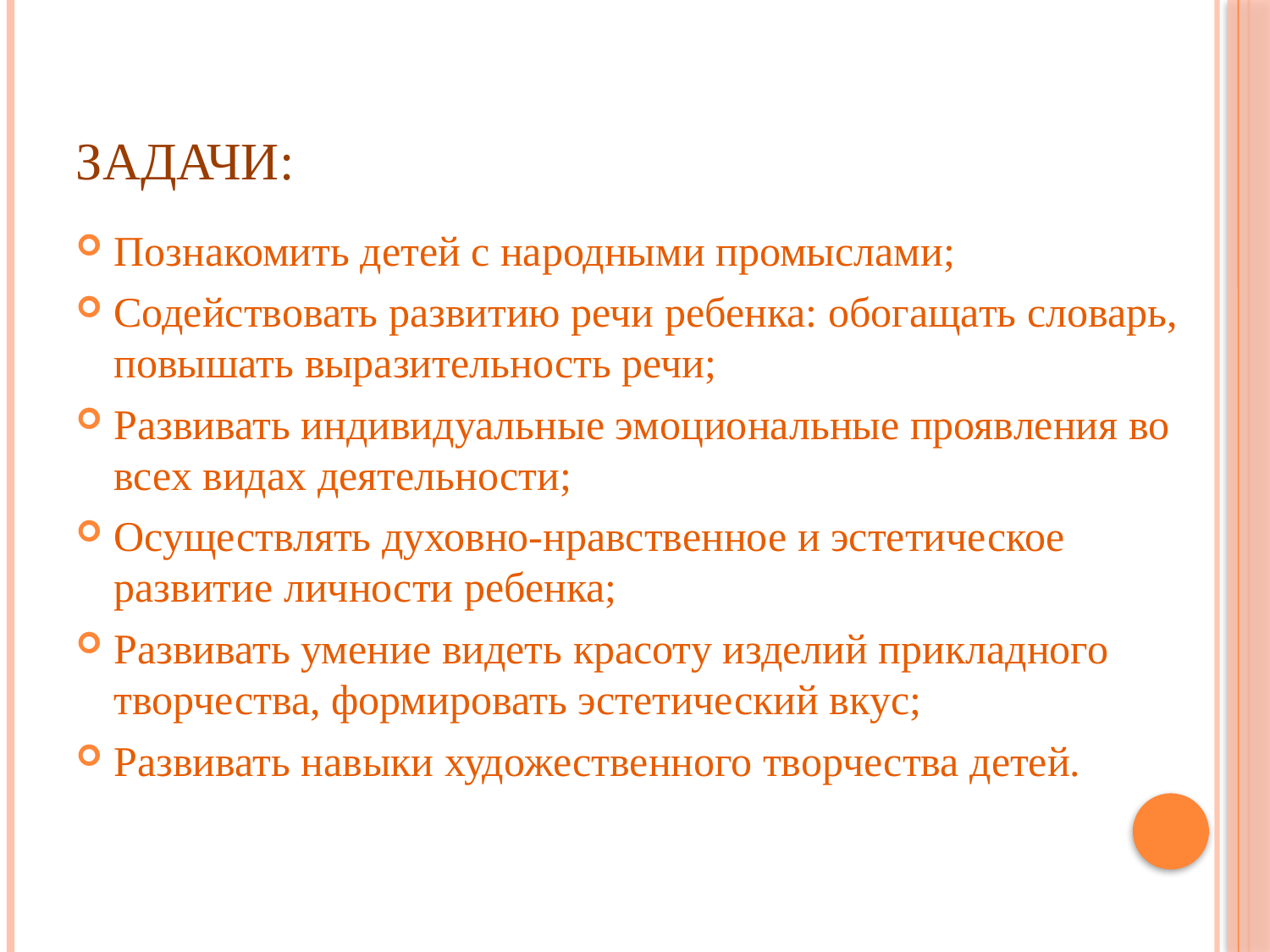

# Задачи:

Познакомить детей с народными промыслами;
Содействовать развитию речи ребенка: обогащать словарь, повышать выразительность речи;
Развивать индивидуальные эмоциональные проявления во всех видах деятельности;
Осуществлять духовно-нравственное и эстетическое развитие личности ребенка;
Развивать умение видеть красоту изделий прикладного творчества, формировать эстетический вкус;
Развивать навыки художественного творчества детей.